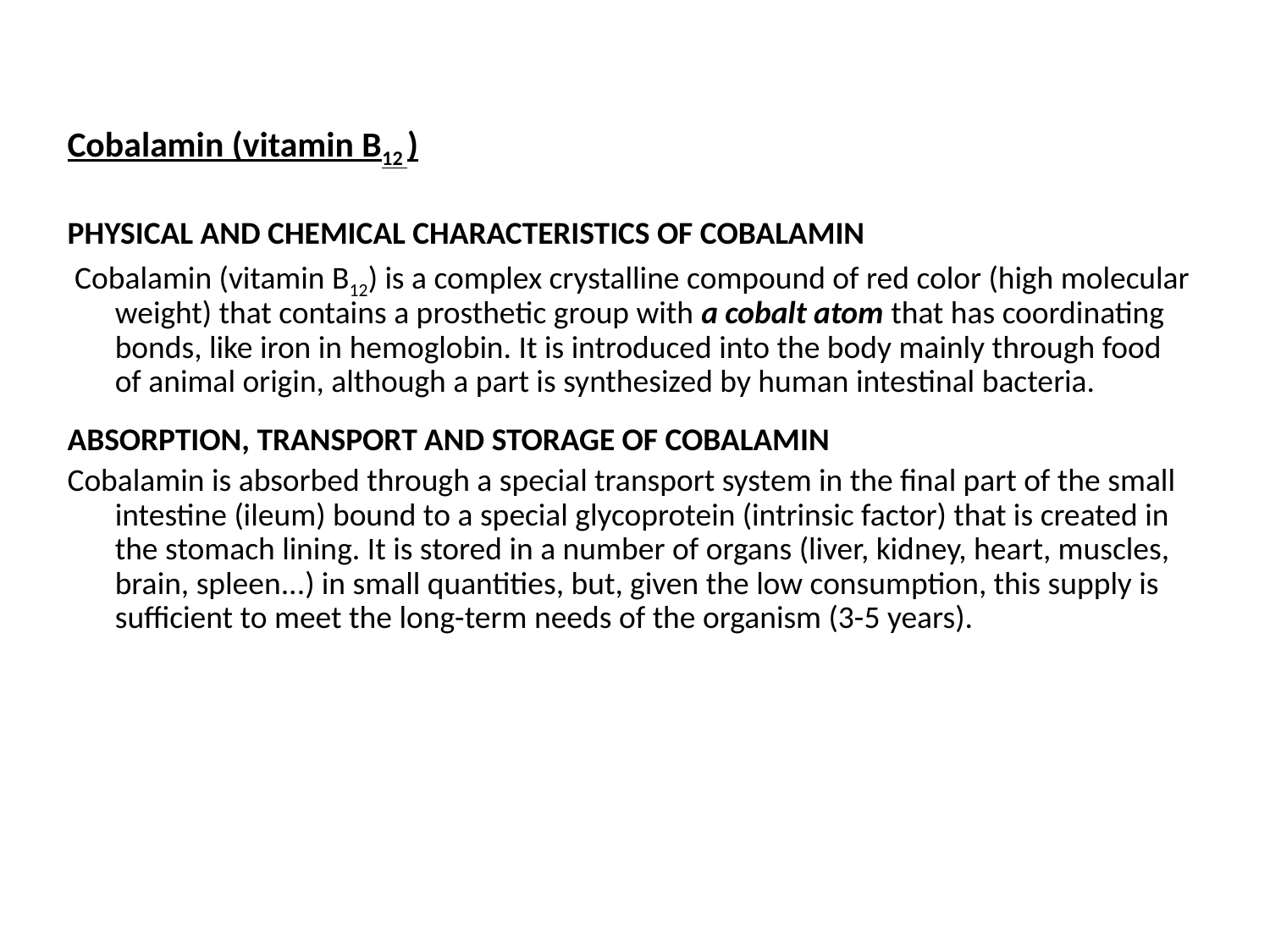

Cobalamin (vitamin B12 )

PHYSICAL AND CHEMICAL CHARACTERISTICS OF COBALAMIN
 Cobalamin (vitamin B12) is a complex crystalline compound of red color (high molecular weight) that contains a prosthetic group with a cobalt atom that has coordinating bonds, like iron in hemoglobin. It is introduced into the body mainly through food of animal origin, although a part is synthesized by human intestinal bacteria.

ABSORPTION, TRANSPORT AND STORAGE OF COBALAMIN
Cobalamin is absorbed through a special transport system in the final part of the small intestine (ileum) bound to a special glycoprotein (intrinsic factor) that is created in the stomach lining. It is stored in a number of organs (liver, kidney, heart, muscles, brain, spleen...) in small quantities, but, given the low consumption, this supply is sufficient to meet the long-term needs of the organism (3-5 years).